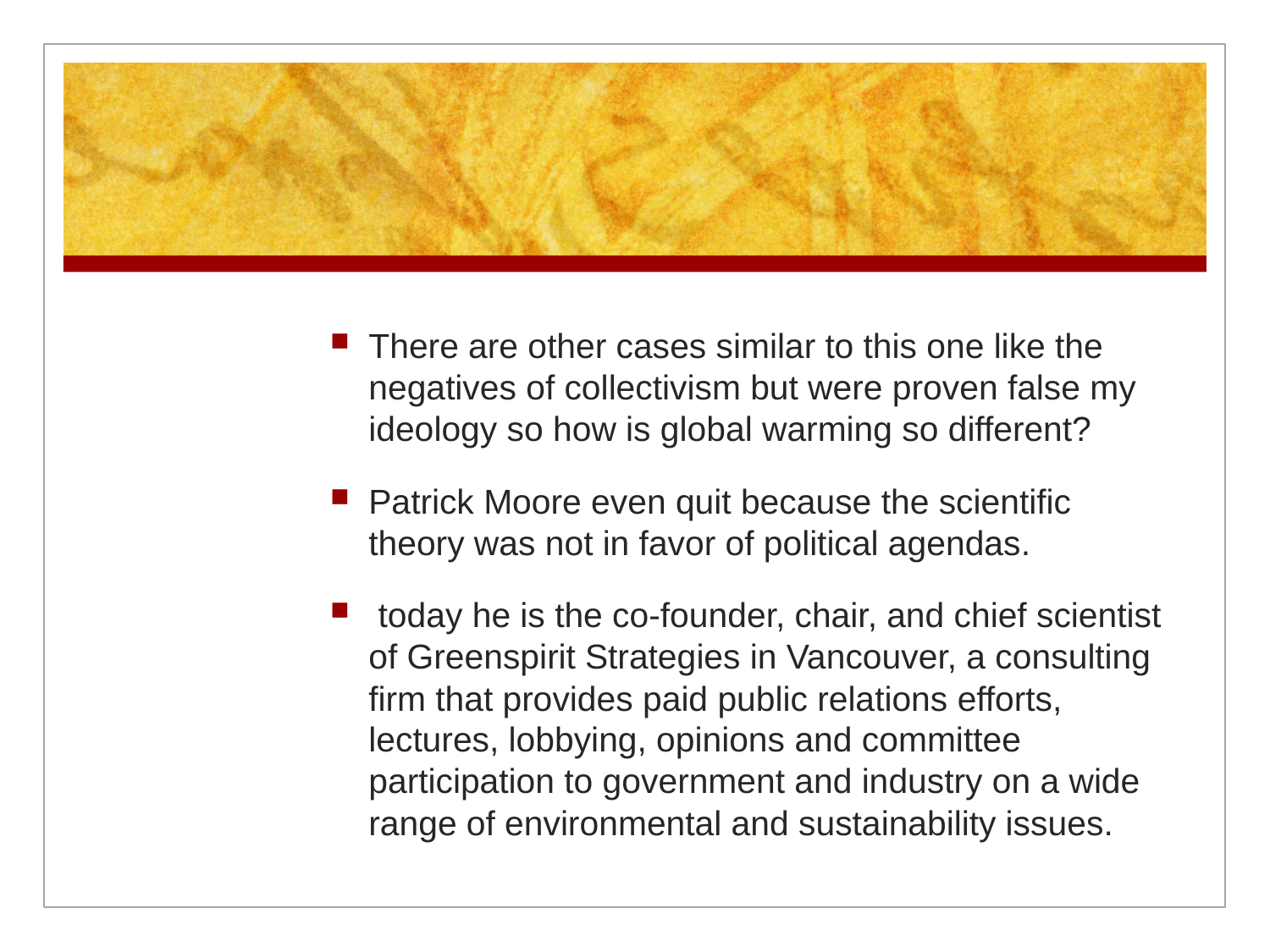

#
There are other cases similar to this one like the negatives of collectivism but were proven false my ideology so how is global warming so different?
Patrick Moore even quit because the scientific theory was not in favor of political agendas.
 today he is the co-founder, chair, and chief scientist of Greenspirit Strategies in Vancouver, a consulting firm that provides paid public relations efforts, lectures, lobbying, opinions and committee participation to government and industry on a wide range of environmental and sustainability issues.